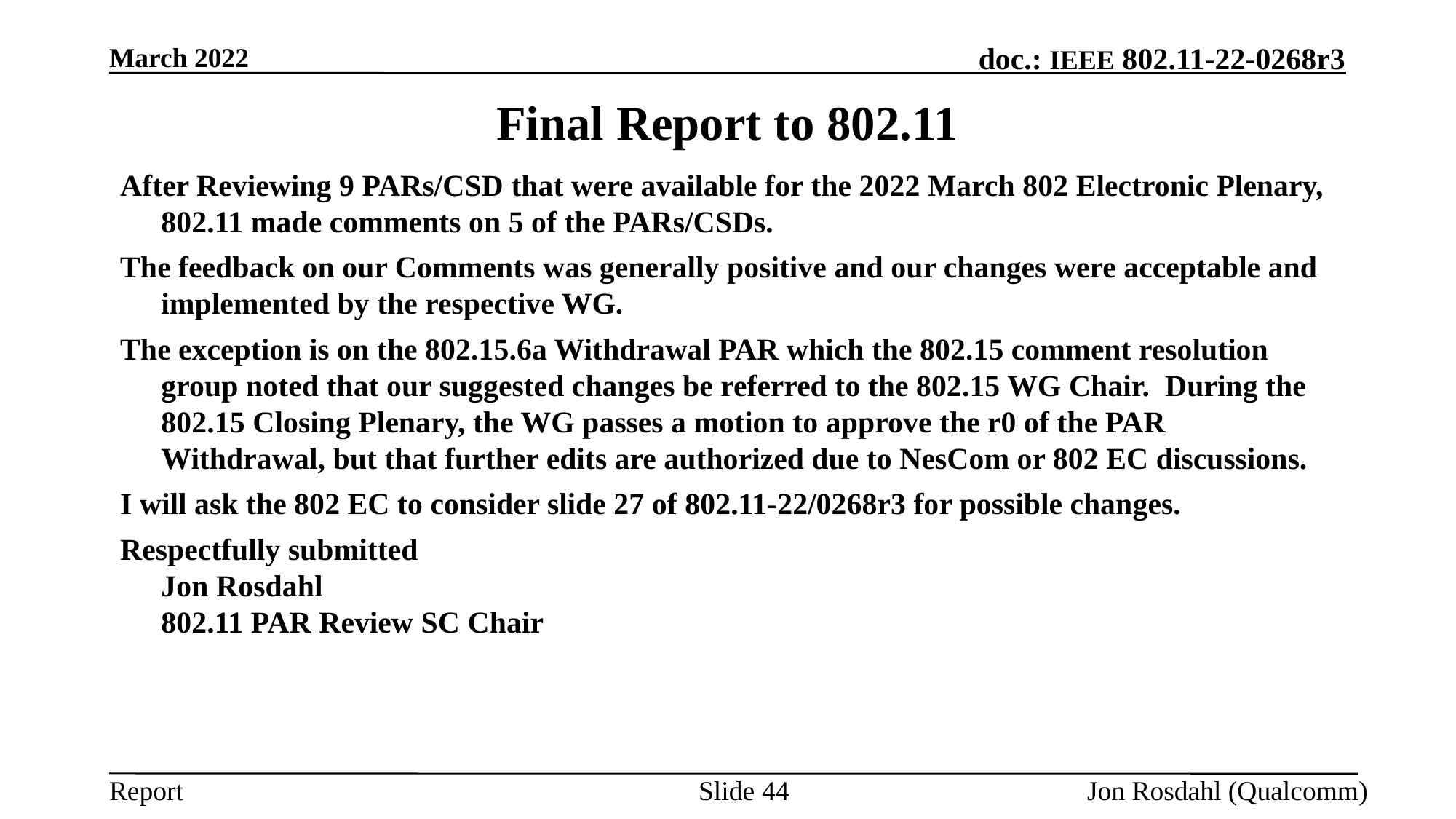

March 2022
# Final Report to 802.11
After Reviewing 9 PARs/CSD that were available for the 2022 March 802 Electronic Plenary, 802.11 made comments on 5 of the PARs/CSDs.
The feedback on our Comments was generally positive and our changes were acceptable and implemented by the respective WG.
The exception is on the 802.15.6a Withdrawal PAR which the 802.15 comment resolution group noted that our suggested changes be referred to the 802.15 WG Chair.  During the 802.15 Closing Plenary, the WG passes a motion to approve the r0 of the PAR Withdrawal, but that further edits are authorized due to NesCom or 802 EC discussions.
I will ask the 802 EC to consider slide 27 of 802.11-22/0268r3 for possible changes.
Respectfully submitted
Jon Rosdahl
802.11 PAR Review SC Chair
Slide 44
Jon Rosdahl (Qualcomm)